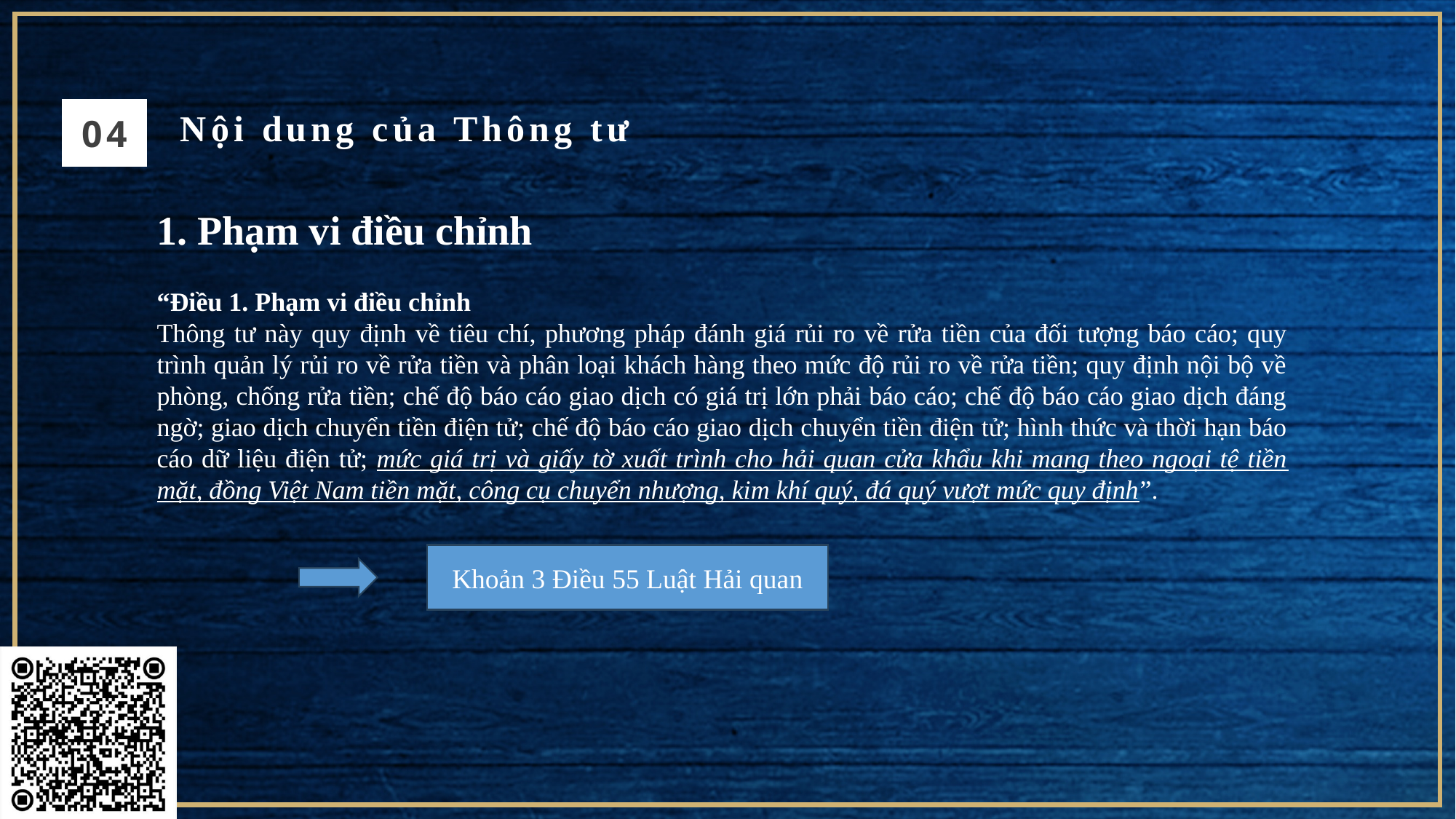

04
Nội dung của Thông tư
1. Phạm vi điều chỉnh

“Điều 1. Phạm vi điều chỉnh
Thông tư này quy định về tiêu chí, phương pháp đánh giá rủi ro về rửa tiền của đối tượng báo cáo; quy trình quản lý rủi ro về rửa tiền và phân loại khách hàng theo mức độ rủi ro về rửa tiền; quy định nội bộ về phòng, chống rửa tiền; chế độ báo cáo giao dịch có giá trị lớn phải báo cáo; chế độ báo cáo giao dịch đáng ngờ; giao dịch chuyển tiền điện tử; chế độ báo cáo giao dịch chuyển tiền điện tử; hình thức và thời hạn báo cáo dữ liệu điện tử; mức giá trị và giấy tờ xuất trình cho hải quan cửa khẩu khi mang theo ngoại tệ tiền mặt, đồng Việt Nam tiền mặt, công cụ chuyển nhượng, kim khí quý, đá quý vượt mức quy định”.

Khoản 3 Điều 55 Luật Hải quan